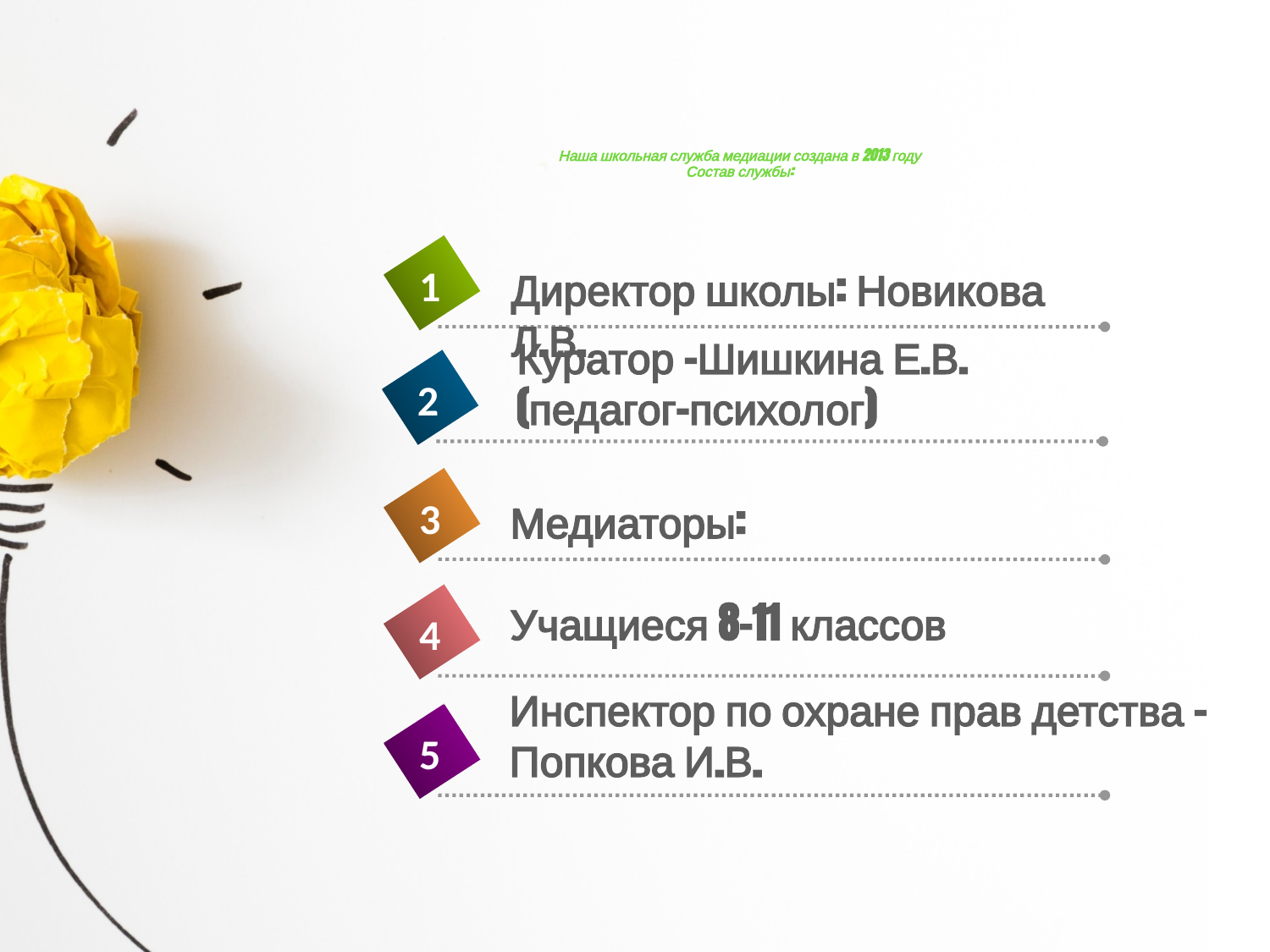

# Наша школьная служба медиации создана в 2013 году Состав службы:

1

Директор школы: Новикова Л.В.
Куратор –Шишкина Е.В.
(педагог-психолог)

2

Медиаторы:

Учащиеся 8-11 классов

3

Инспектор по охране прав детства – Попкова И.В.

4

5